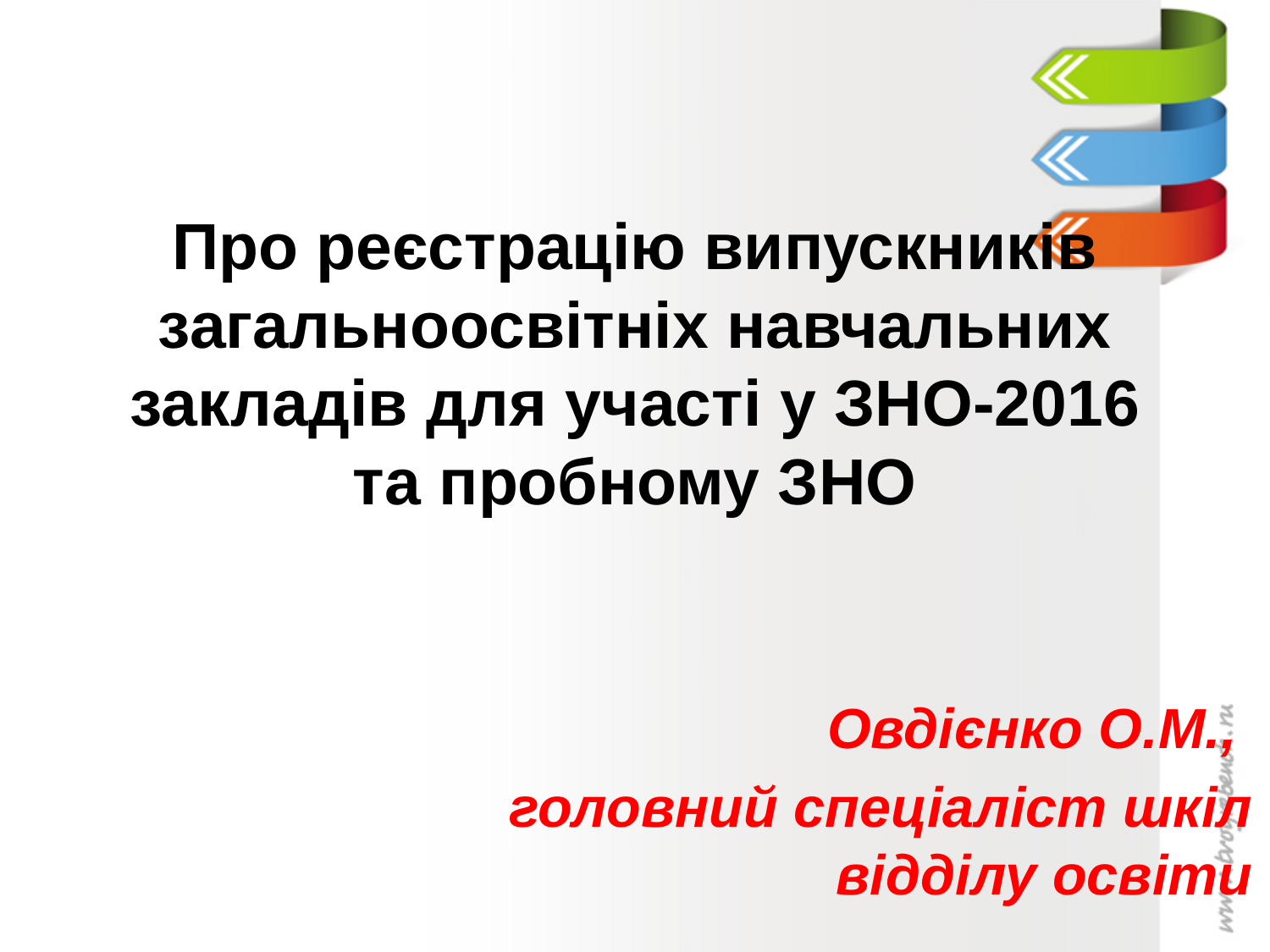

# Про реєстрацію випускників загальноосвітніх навчальних закладів для участі у ЗНО-2016 та пробному ЗНО
Овдієнко О.М.,
головний спеціаліст шкіл відділу освіти